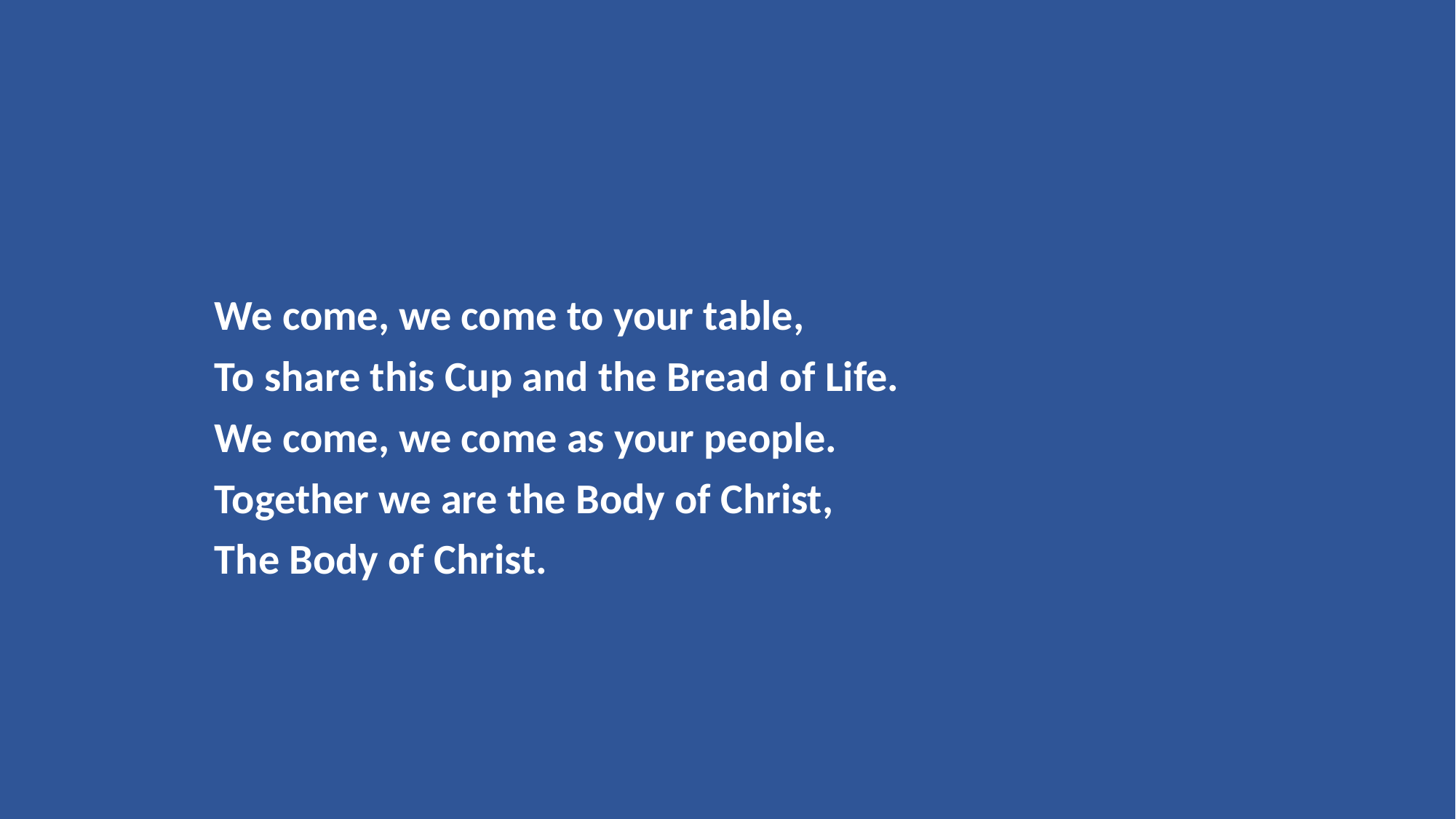

We come, we come to your table,
To share this Cup and the Bread of Life.
We come, we come as your people.
Together we are the Body of Christ,
The Body of Christ.